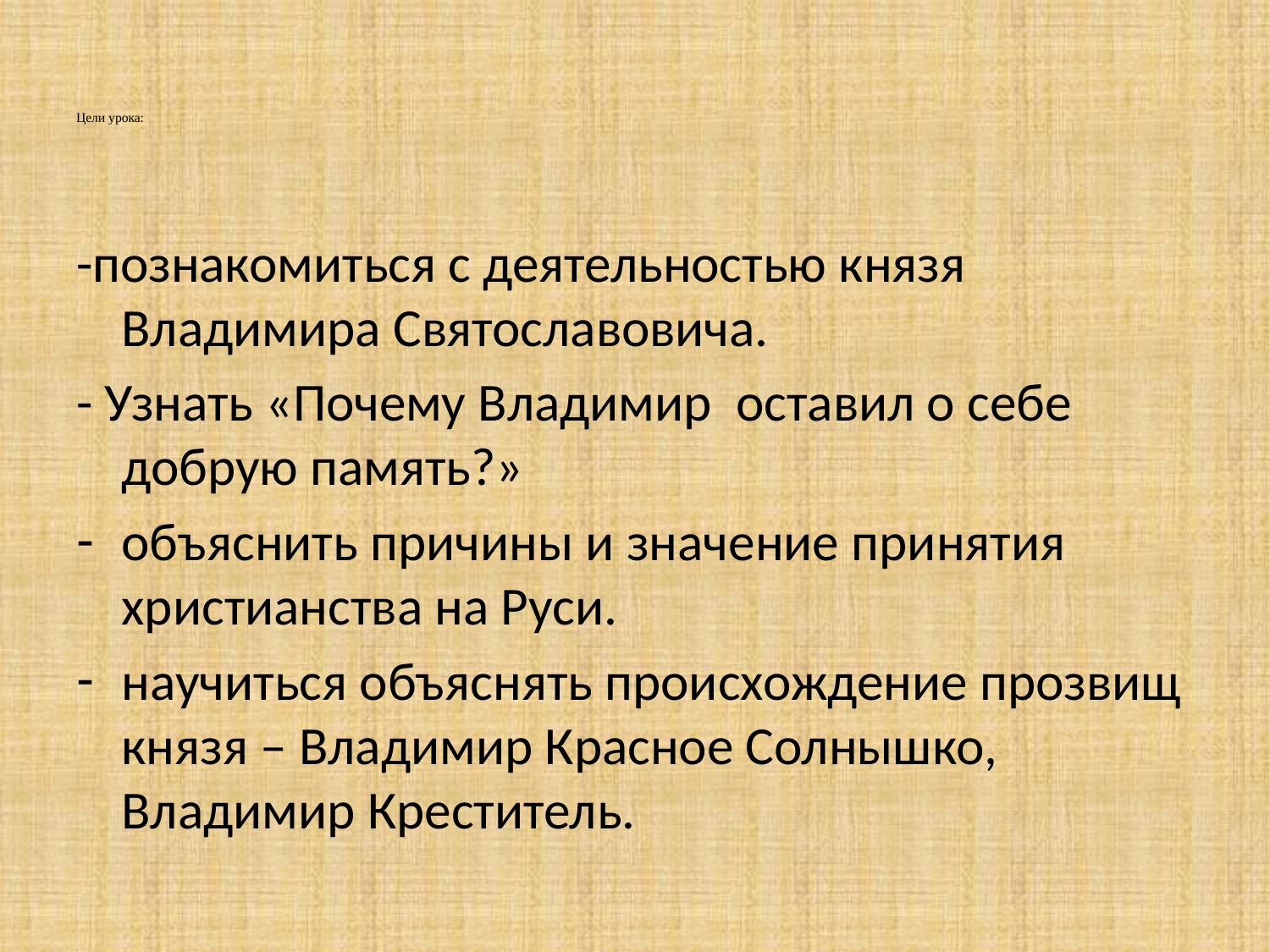

# Цели урока:
-познакомиться с деятельностью князя Владимира Святославовича.
- Узнать «Почему Владимир  оставил о себе добрую память?»
объяснить причины и значение принятия христианства на Руси.
научиться объяснять происхождение прозвищ князя – Владимир Красное Солнышко, Владимир Креститель.